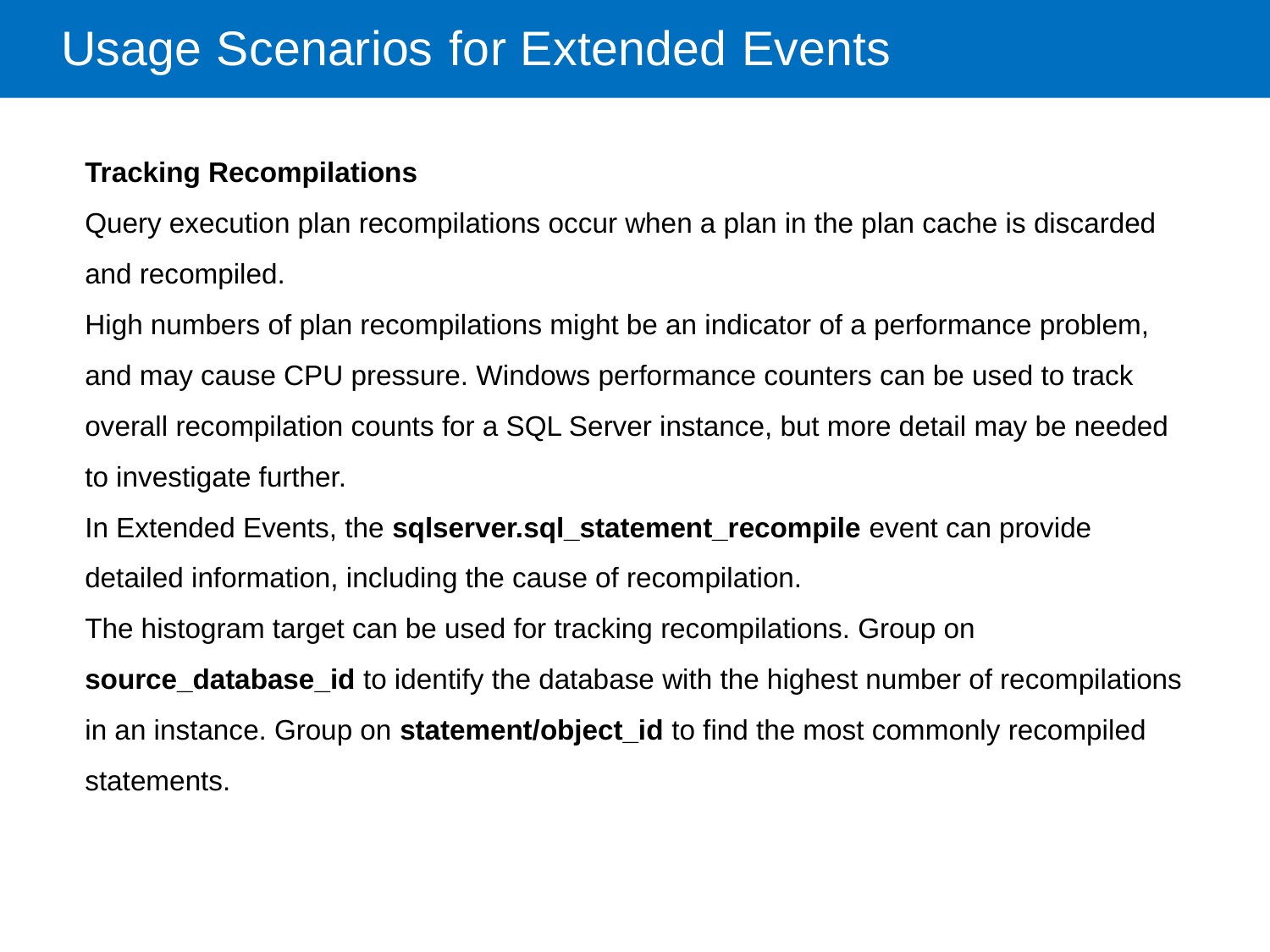

# Usage Scenarios for Extended Events
Tracking Recompilations
Query execution plan recompilations occur when a plan in the plan cache is discarded and recompiled.
High numbers of plan recompilations might be an indicator of a performance problem, and may cause CPU pressure. Windows performance counters can be used to track overall recompilation counts for a SQL Server instance, but more detail may be needed to investigate further.
In Extended Events, the sqlserver.sql_statement_recompile event can provide detailed information, including the cause of recompilation.
The histogram target can be used for tracking recompilations. Group on source_database_id to identify the database with the highest number of recompilations in an instance. Group on statement/object_id to find the most commonly recompiled statements.